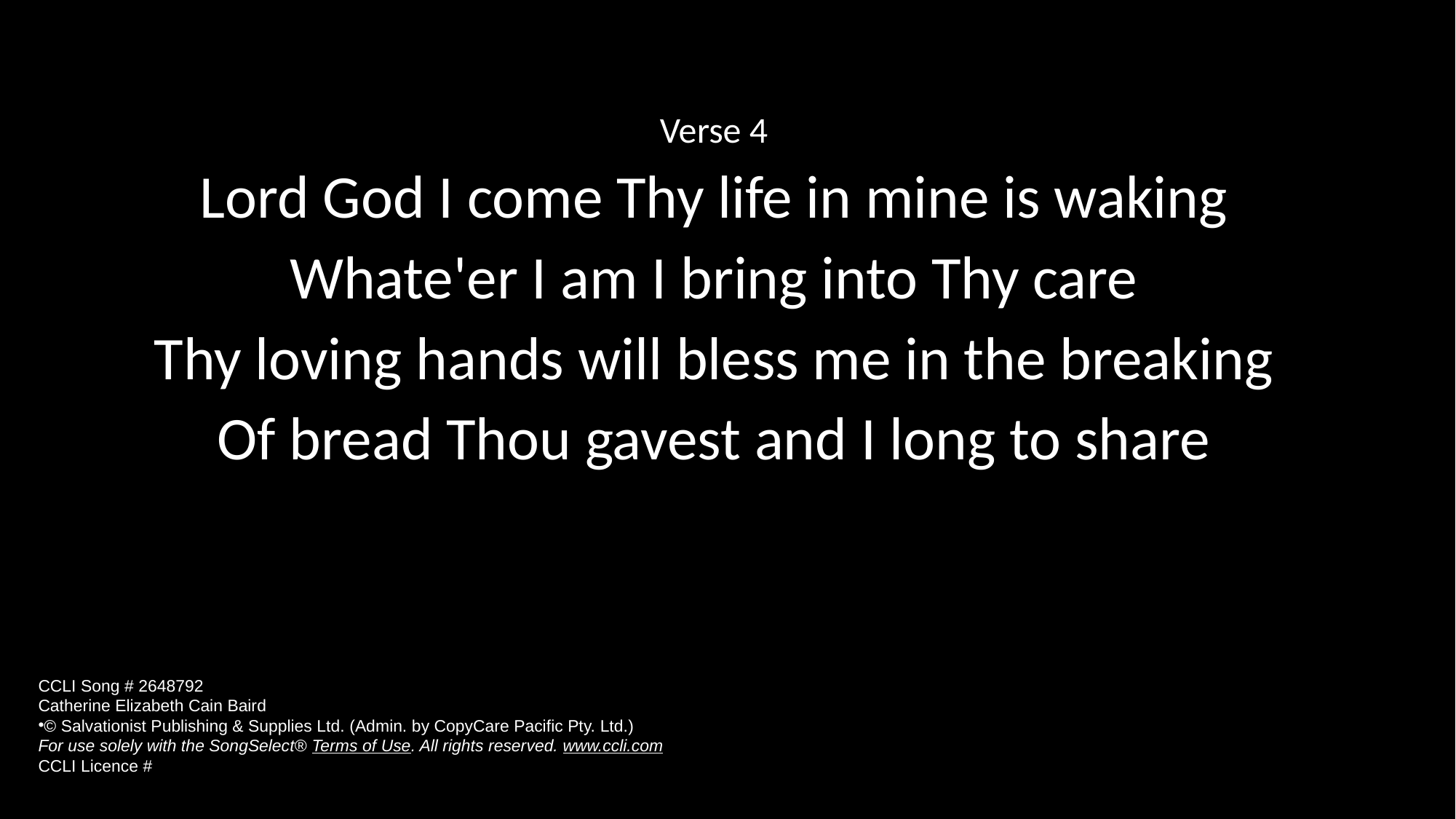

Verse 4
Lord God I come Thy life in mine is waking
Whate'er I am I bring into Thy care
Thy loving hands will bless me in the breaking
Of bread Thou gavest and I long to share
CCLI Song # 2648792
Catherine Elizabeth Cain Baird
© Salvationist Publishing & Supplies Ltd. (Admin. by CopyCare Pacific Pty. Ltd.)
For use solely with the SongSelect® Terms of Use. All rights reserved. www.ccli.com
CCLI Licence #